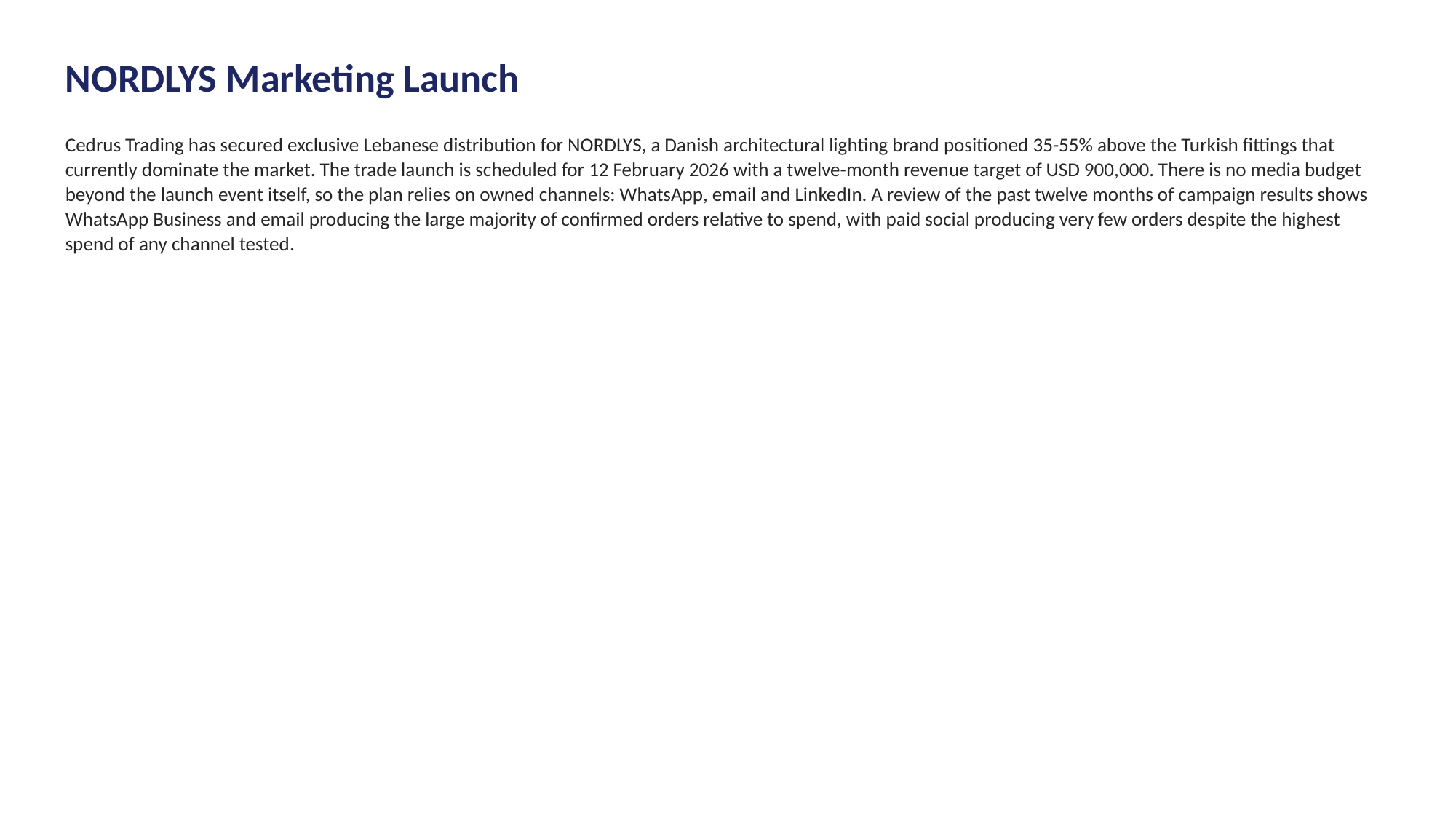

NORDLYS Marketing Launch
Cedrus Trading has secured exclusive Lebanese distribution for NORDLYS, a Danish architectural lighting brand positioned 35-55% above the Turkish fittings that currently dominate the market. The trade launch is scheduled for 12 February 2026 with a twelve-month revenue target of USD 900,000. There is no media budget beyond the launch event itself, so the plan relies on owned channels: WhatsApp, email and LinkedIn. A review of the past twelve months of campaign results shows WhatsApp Business and email producing the large majority of confirmed orders relative to spend, with paid social producing very few orders despite the highest spend of any channel tested.